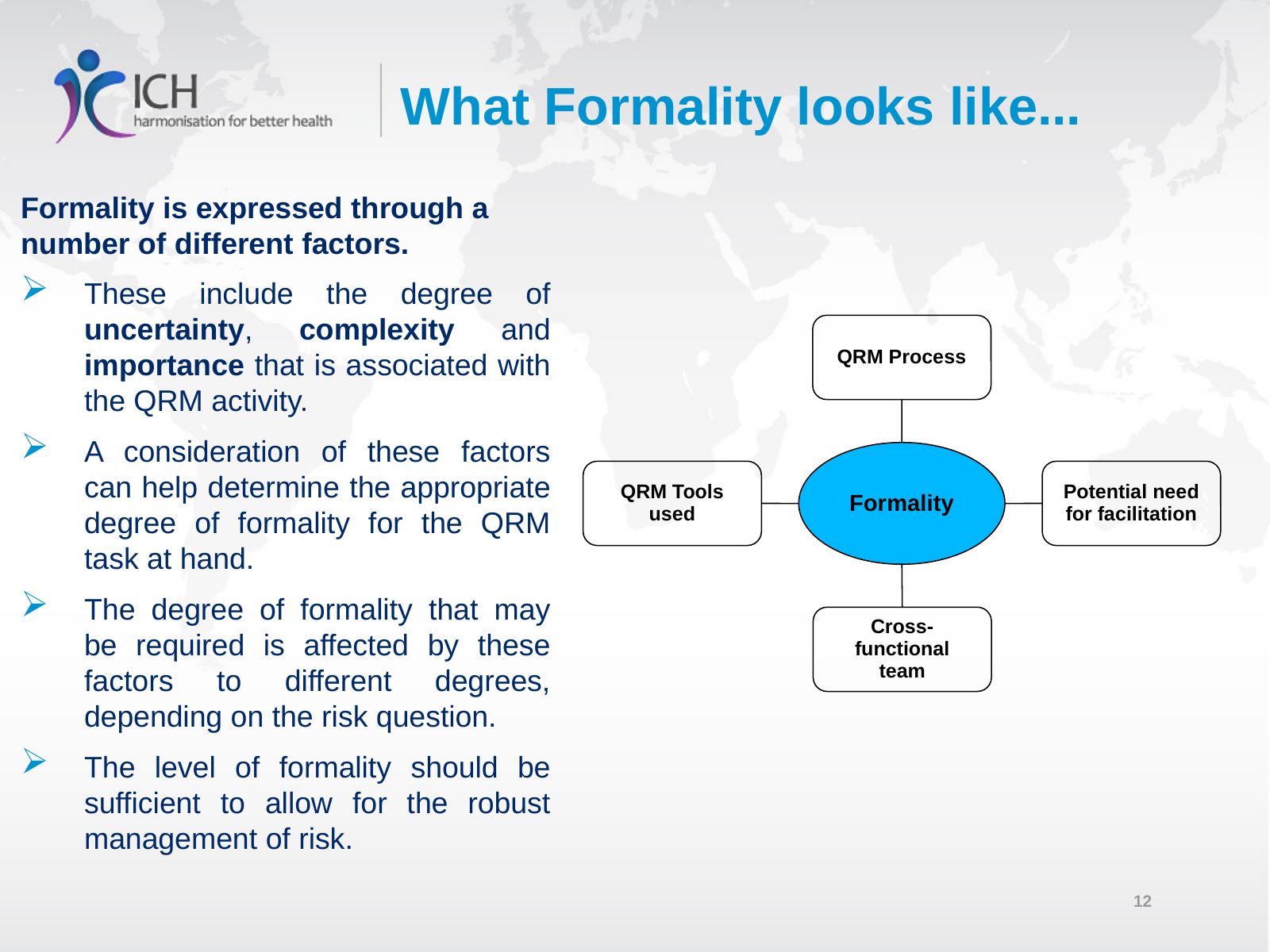

# What Formality looks like...
Formality is expressed through a number of different factors.
These include the degree of uncertainty, complexity and importance that is associated with the QRM activity.
A consideration of these factors can help determine the appropriate degree of formality for the QRM task at hand.
The degree of formality that may be required is affected by these factors to different degrees, depending on the risk question.
The level of formality should be sufficient to allow for the robust management of risk.

QRM Process
Formality
QRM Tools used
Potential need for facilitation
Cross-functional team